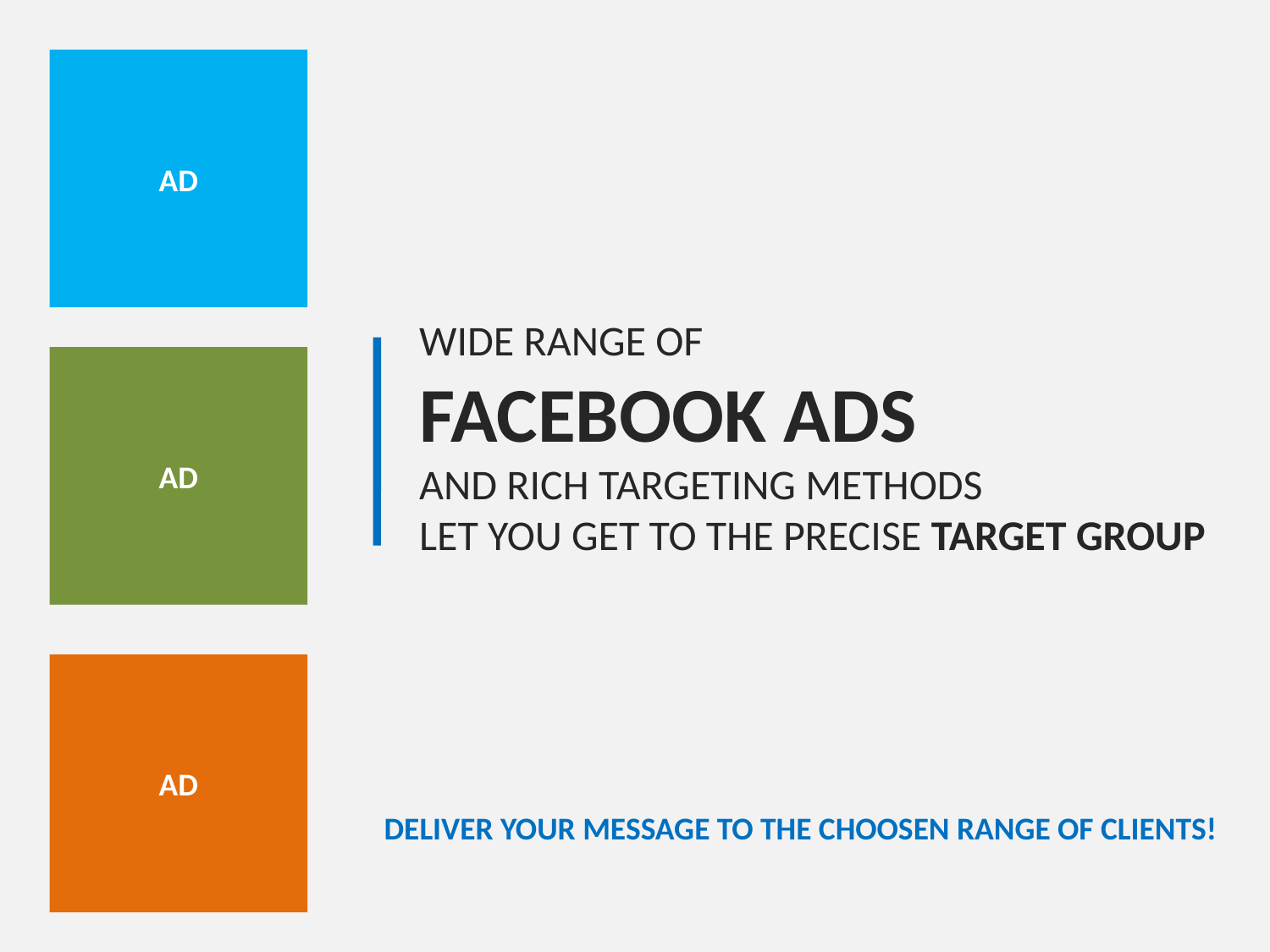

AD
WIDE RANGE OF
FACEBOOK ADS
AND RICH TARGETING METHODS
LET YOU GET TO THE PRECISE TARGET GROUP
AD
AD
DELIVER YOUR MESSAGE TO THE CHOOSEN RANGE OF CLIENTS!